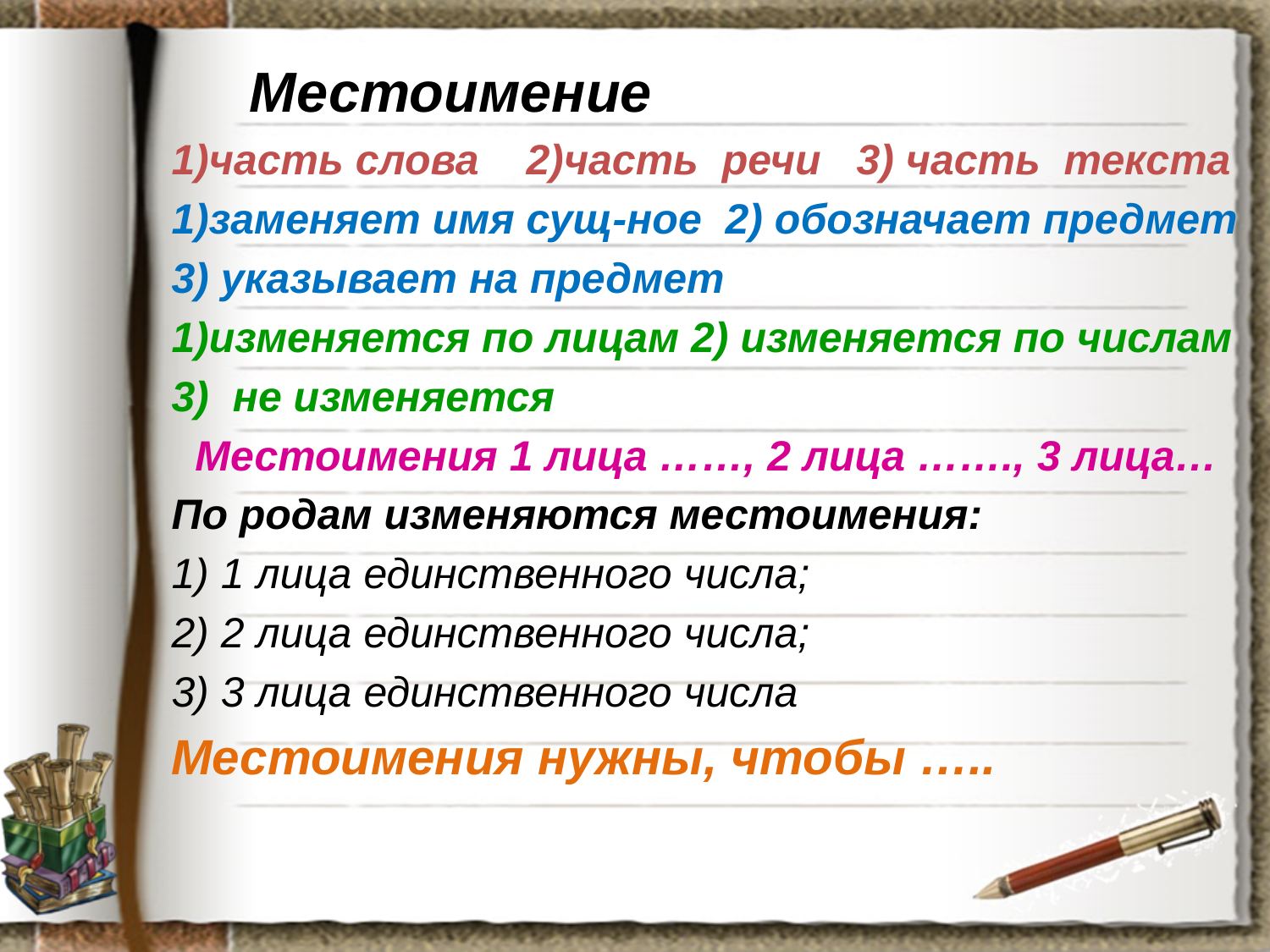

Местоимение
1)часть слова    2)часть  речи   3) часть  текста
1)заменяет имя сущ-ное  2) обозначает предмет
3) указывает на предмет
1)изменяется по лицам 2) изменяется по числам
3)  не изменяется
  Местоимения 1 лица ……, 2 лица ……., 3 лица…
По родам изменяются местоимения:
1) 1 лица единственного числа;
2) 2 лица единственного числа;
3) 3 лица единственного числа
Местоимения нужны, чтобы …..